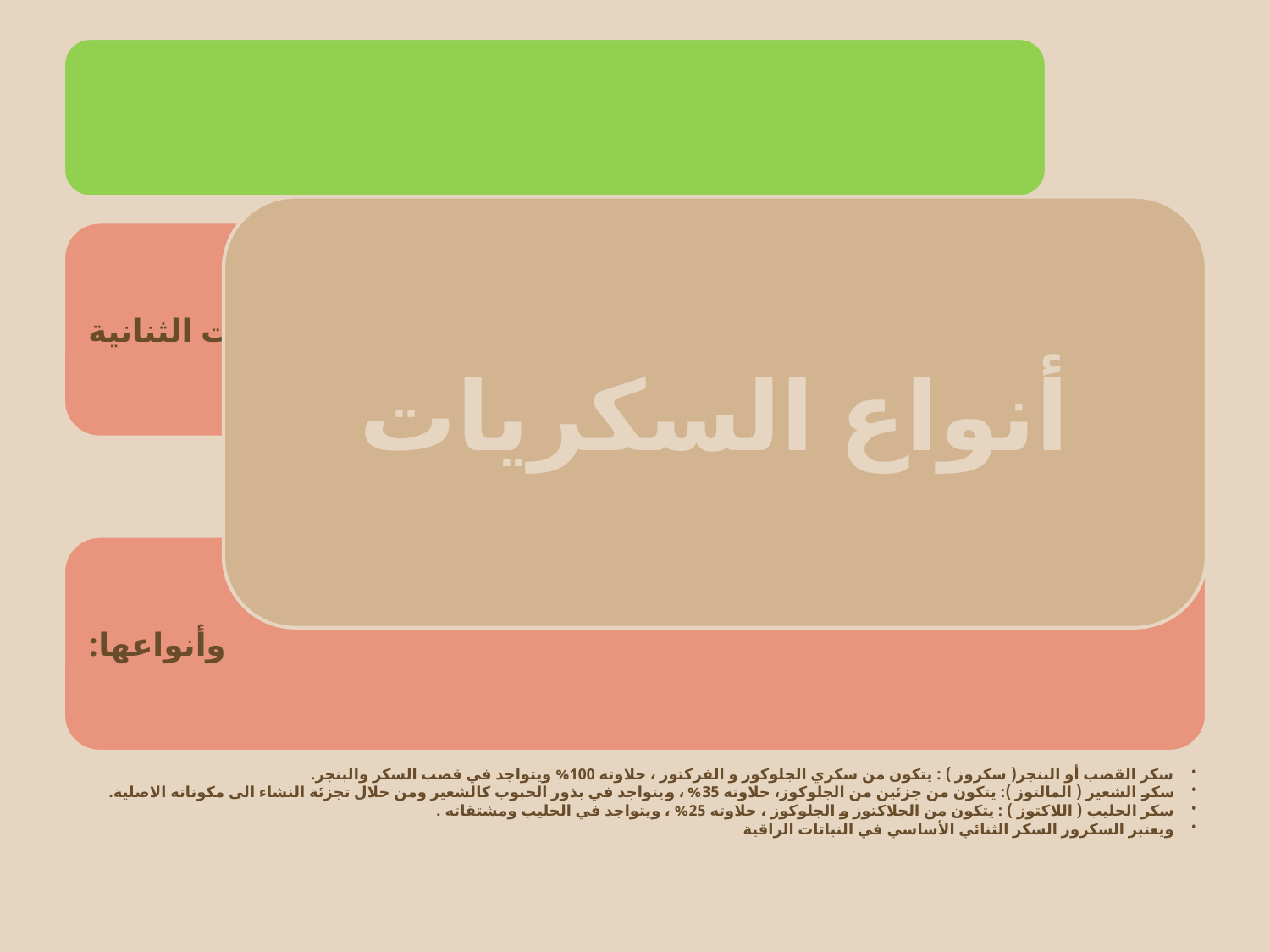

أنواع السكريات
السكريات الثنانية
تتكون السكريات الثنائية من سكرين احاديين
وأنواعها: